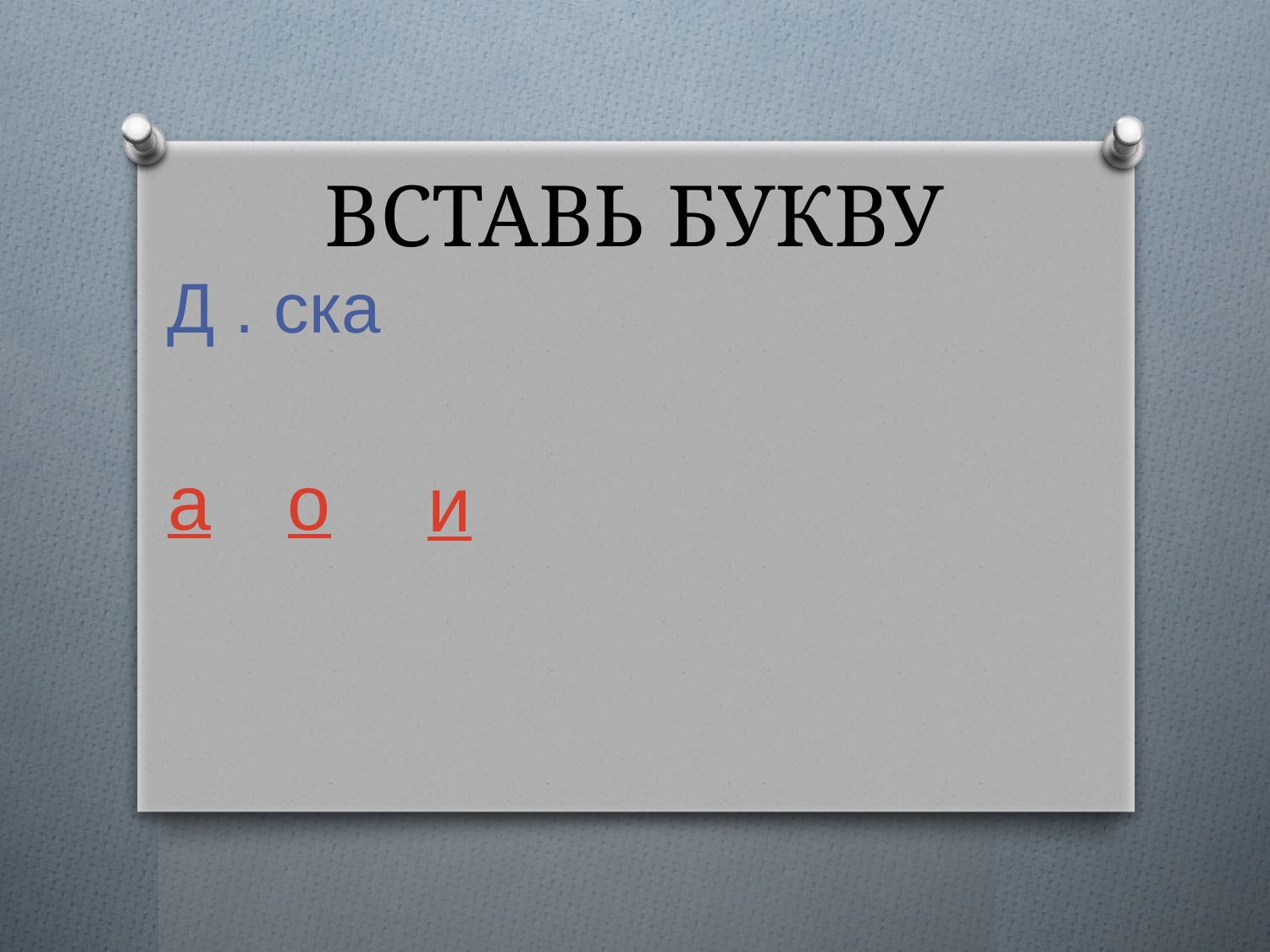

# ВСТАВЬ БУКВУ
Д . ска
а
о
и